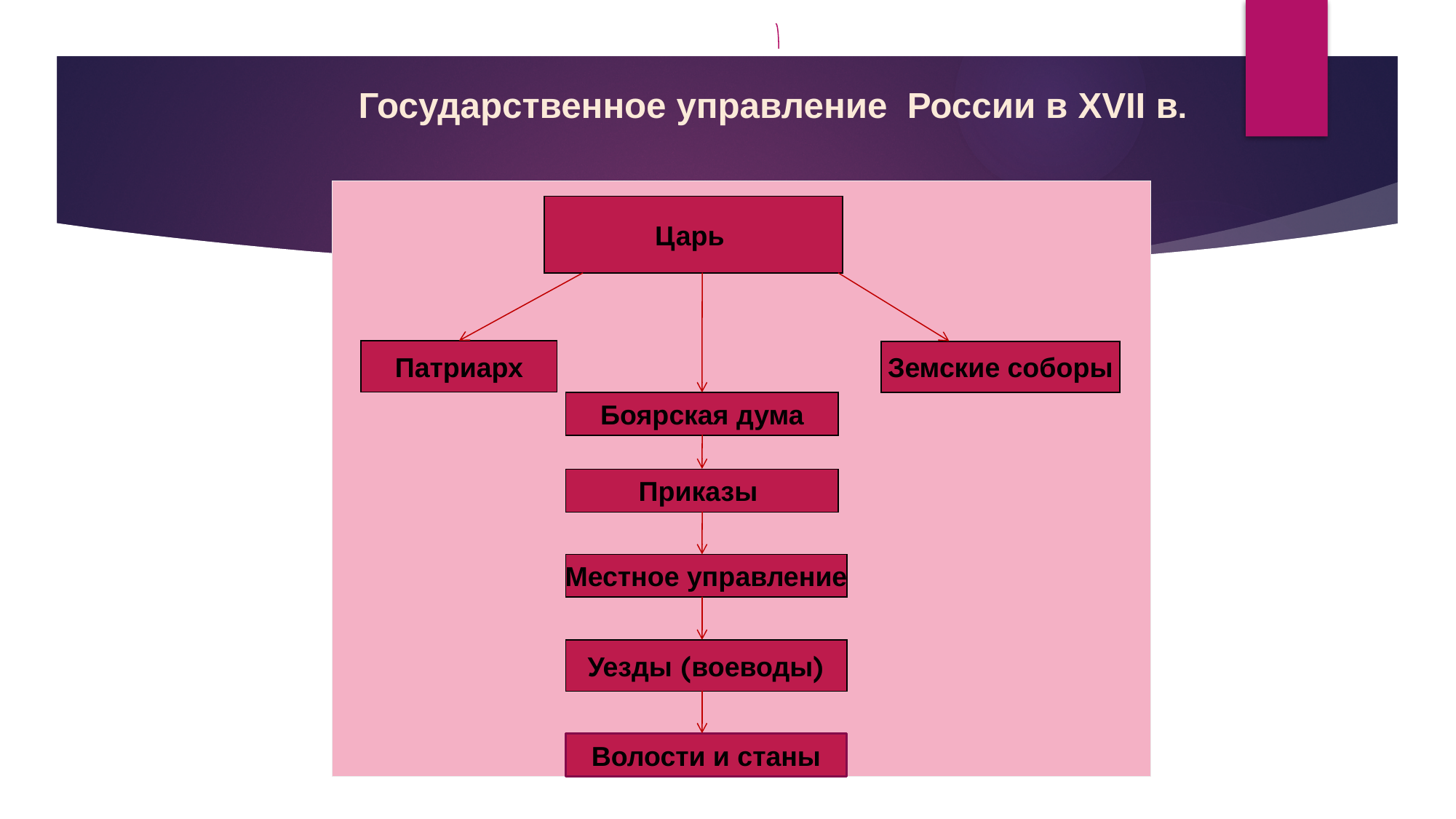

# Государственное управление  России в XVII в.

Царь
Патриарх
Земские соборы
Боярская дума
Приказы
Местное управление
Уезды (воеводы)
Волости и станы